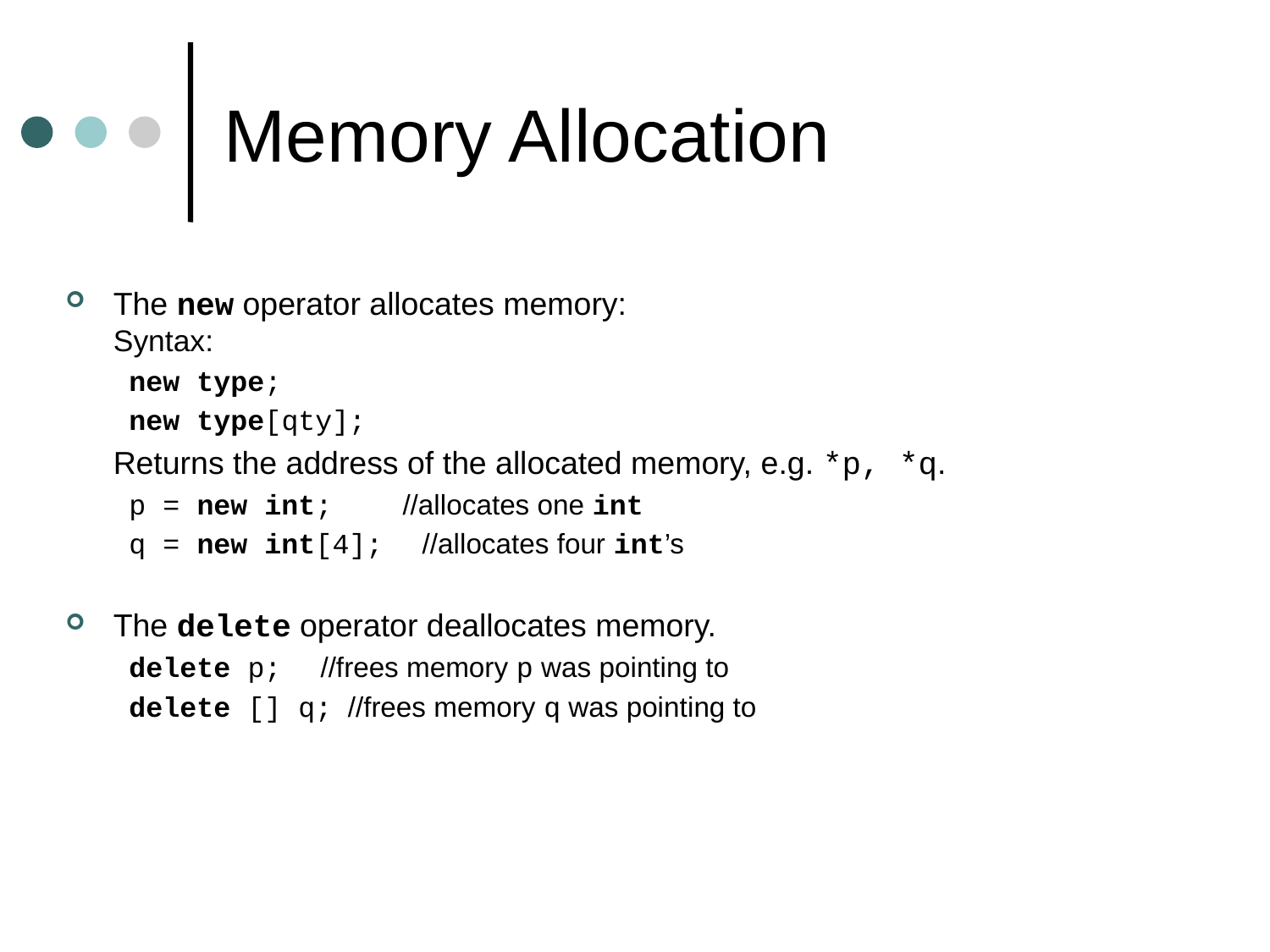

# Memory Allocation

The new operator allocates memory:
Syntax:
new type;
new type[qty];
	Returns the address of the allocated memory, e.g. *p, *q.
p = new int;         //allocates one int
q = new int[4];     //allocates four int’s

The delete operator deallocates memory.
delete p;     //frees memory p was pointing to
delete [] q;  //frees memory q was pointing to